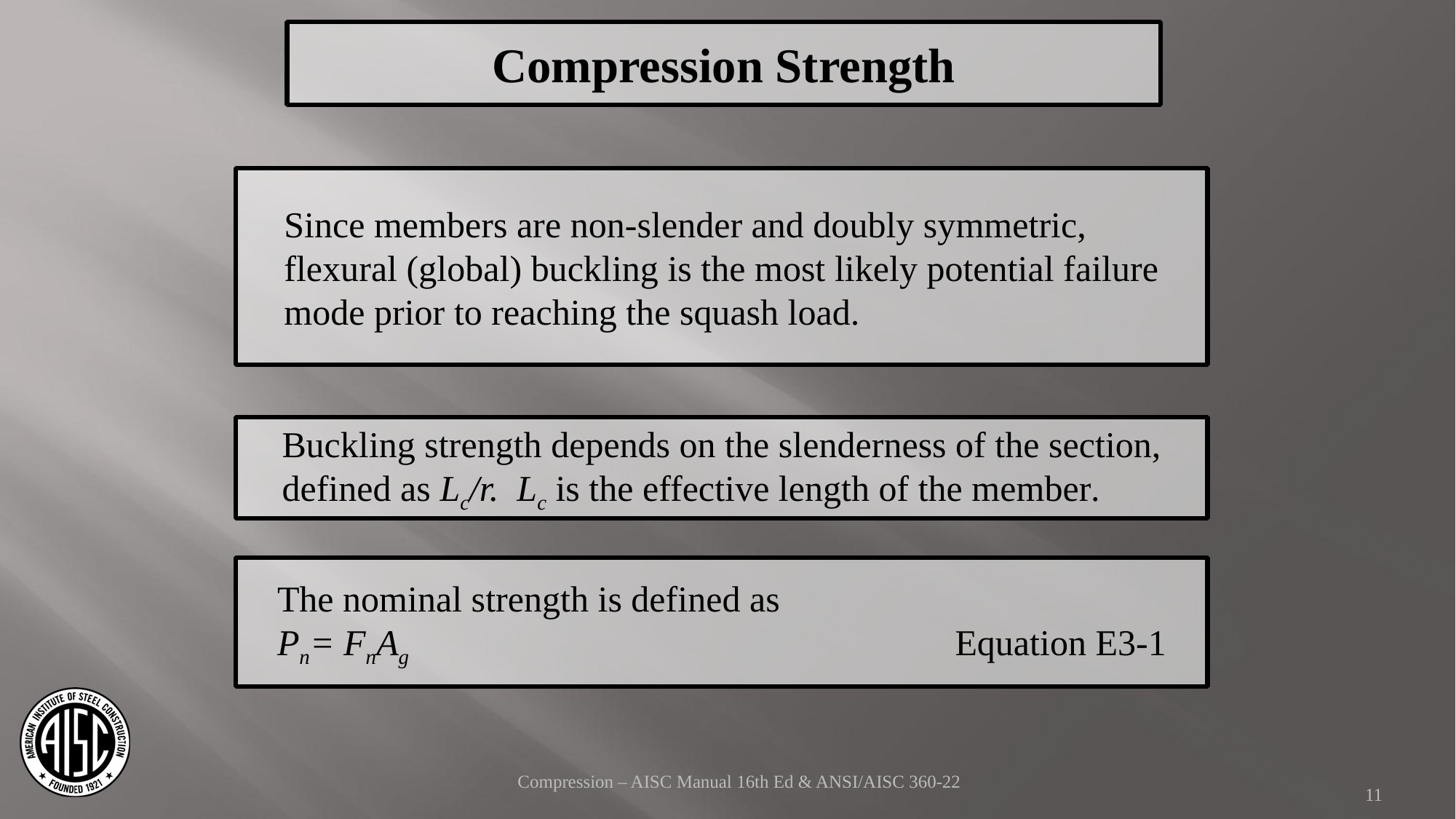

Compression Strength
Since members are non-slender and doubly symmetric,
flexural (global) buckling is the most likely potential failure mode prior to reaching the squash load.
Buckling strength depends on the slenderness of the section, defined as Lc/r.  Lc is the effective length of the member.
The nominal strength is defined as
Pn= FnAg                                                            Equation E3-1
Compression – AISC Manual 16th Ed & ANSI/AISC 360-22
11